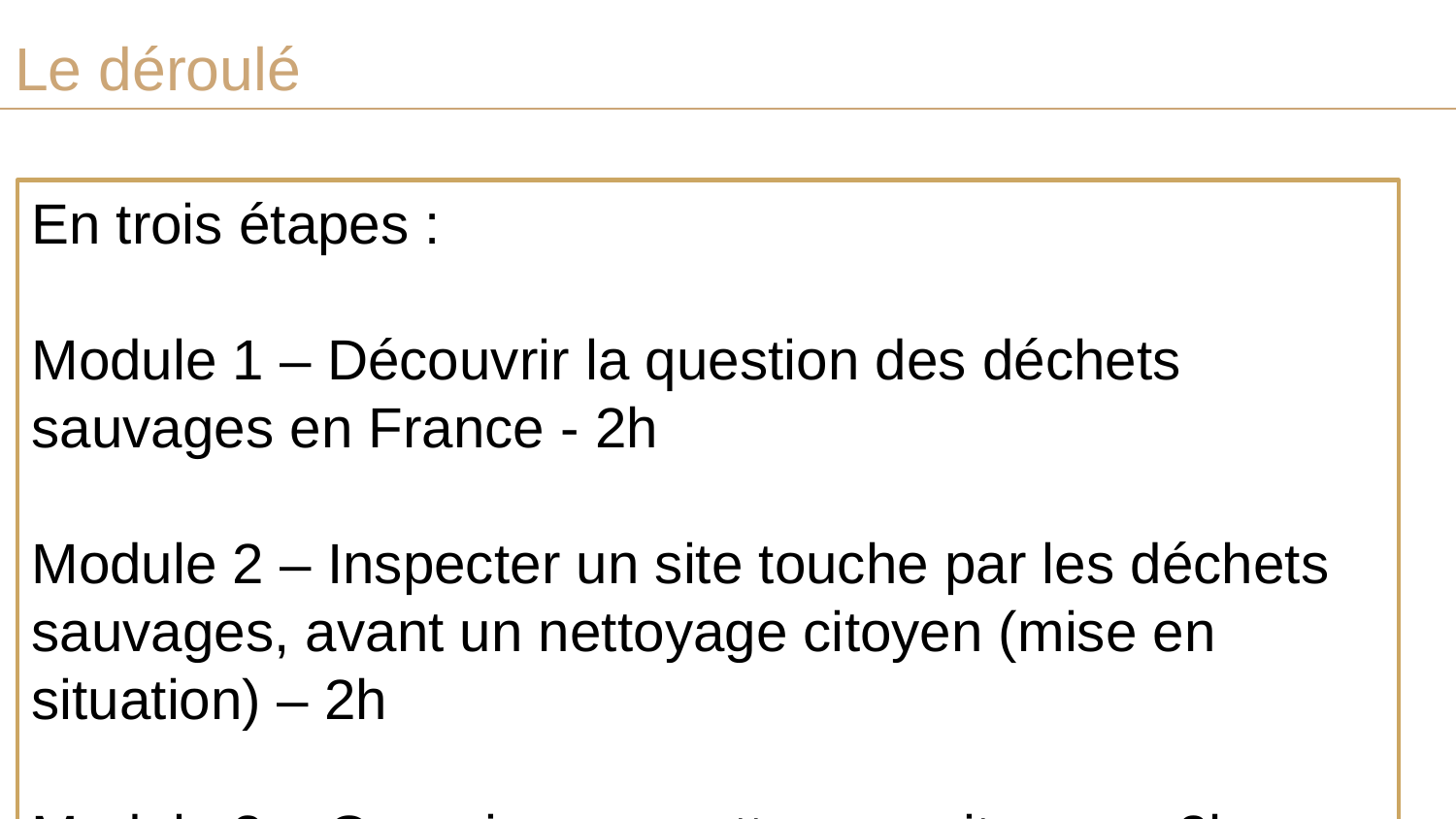

Le déroulé
En trois étapes :

Module 1 – Découvrir la question des déchets sauvages en France - 2h

Module 2 – Inspecter un site touche par les déchets sauvages, avant un nettoyage citoyen (mise en situation) – 2h

Module 3 – Organiser un nettoyage citoyen – 2h